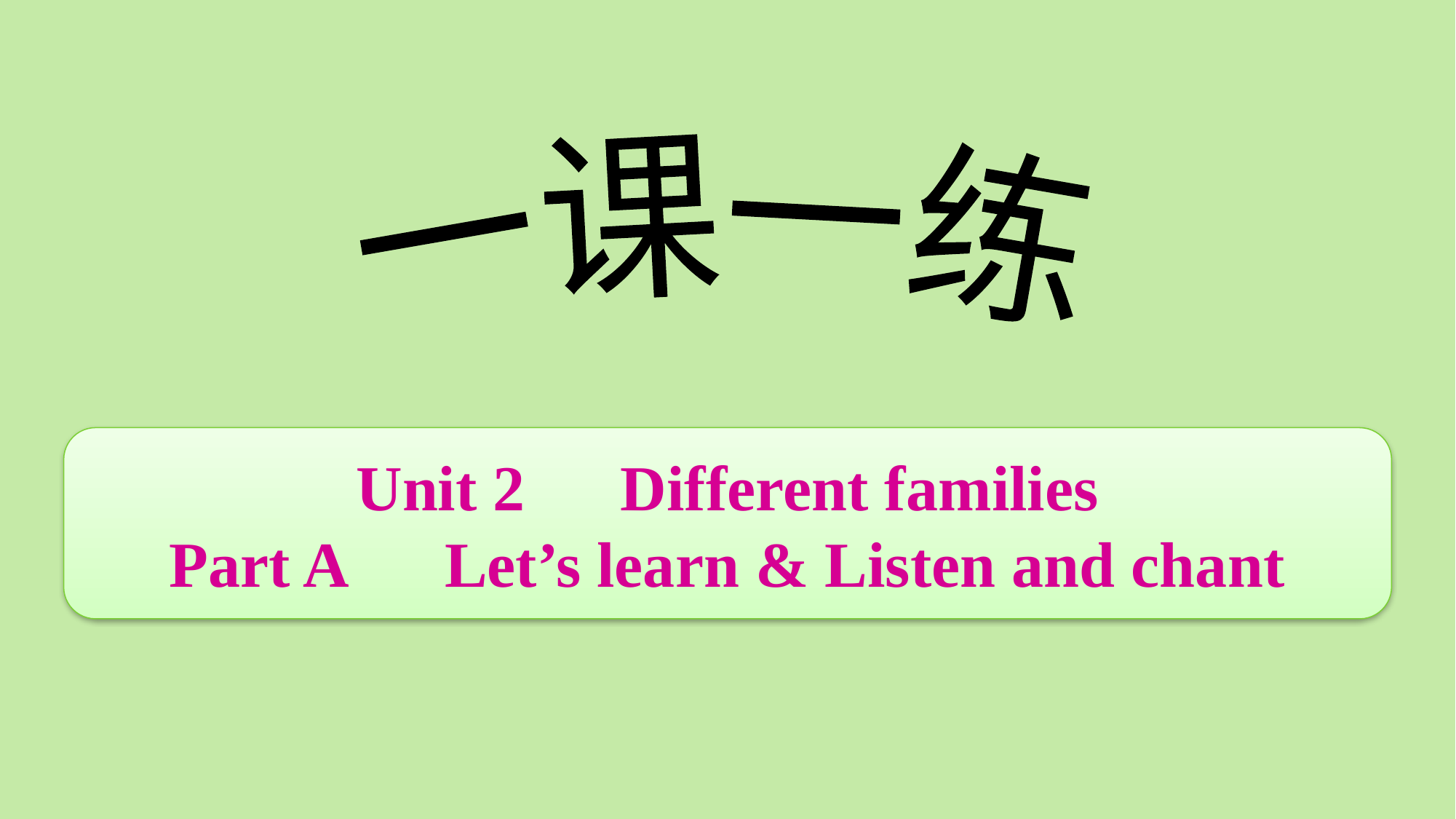

Unit 2　Different families
Part A　Let’s learn & Listen and chant